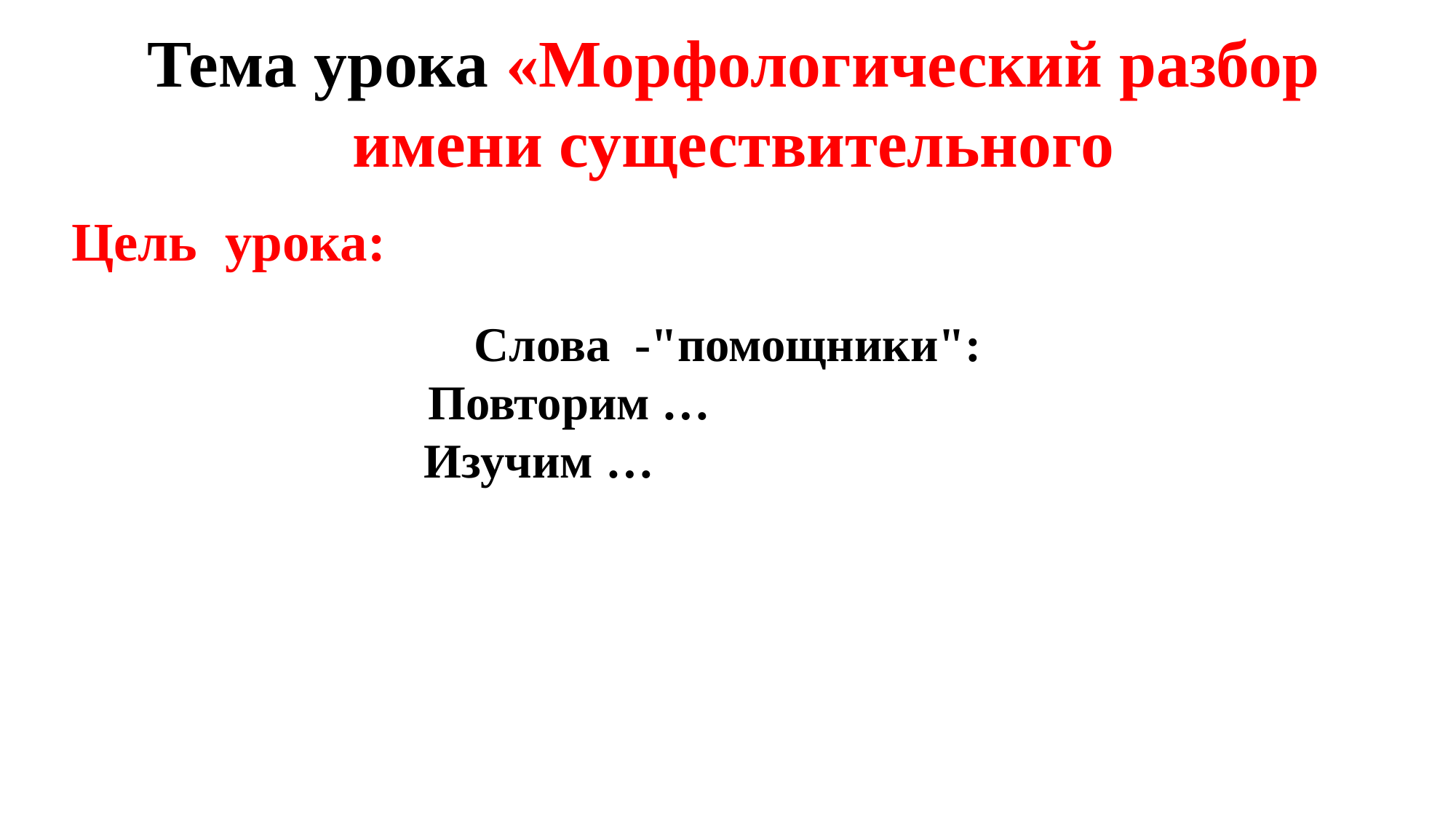

Тема урока «Морфологический разбор имени существительного
Цель  урока:
 Слова  -"помощники":
Повторим …
Изучим …